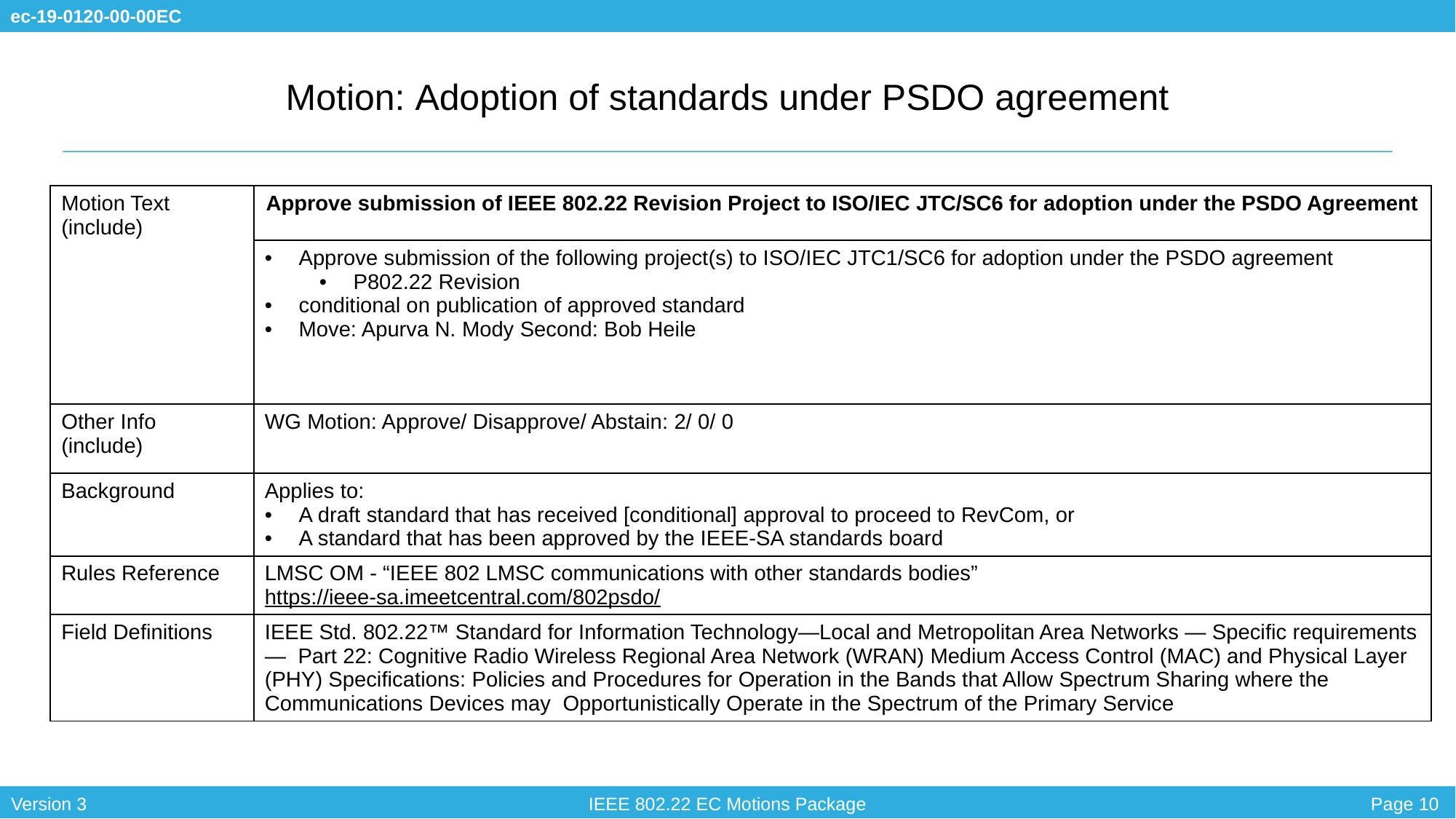

# Motion: Adoption of standards under PSDO agreement
| Motion Text (include) | Approve submission of IEEE 802.22 Revision Project to ISO/IEC JTC/SC6 for adoption under the PSDO Agreement |
| --- | --- |
|  | Approve submission of the following project(s) to ISO/IEC JTC1/SC6 for adoption under the PSDO agreement P802.22 Revision conditional on publication of approved standard Move: Apurva N. Mody Second: Bob Heile |
| Other Info (include) | WG Motion: Approve/ Disapprove/ Abstain: 2/ 0/ 0 |
| Background | Applies to: A draft standard that has received [conditional] approval to proceed to RevCom, or A standard that has been approved by the IEEE-SA standards board |
| Rules Reference | LMSC OM - “IEEE 802 LMSC communications with other standards bodies” https://ieee-sa.imeetcentral.com/802psdo/ |
| Field Definitions | IEEE Std. 802.22™ Standard for Information Technology—Local and Metropolitan Area Networks — Specific requirements —  Part 22: Cognitive Radio Wireless Regional Area Network (WRAN) Medium Access Control (MAC) and Physical Layer (PHY) Specifications: Policies and Procedures for Operation in the Bands that Allow Spectrum Sharing where the Communications Devices may Opportunistically Operate in the Spectrum of the Primary Service |